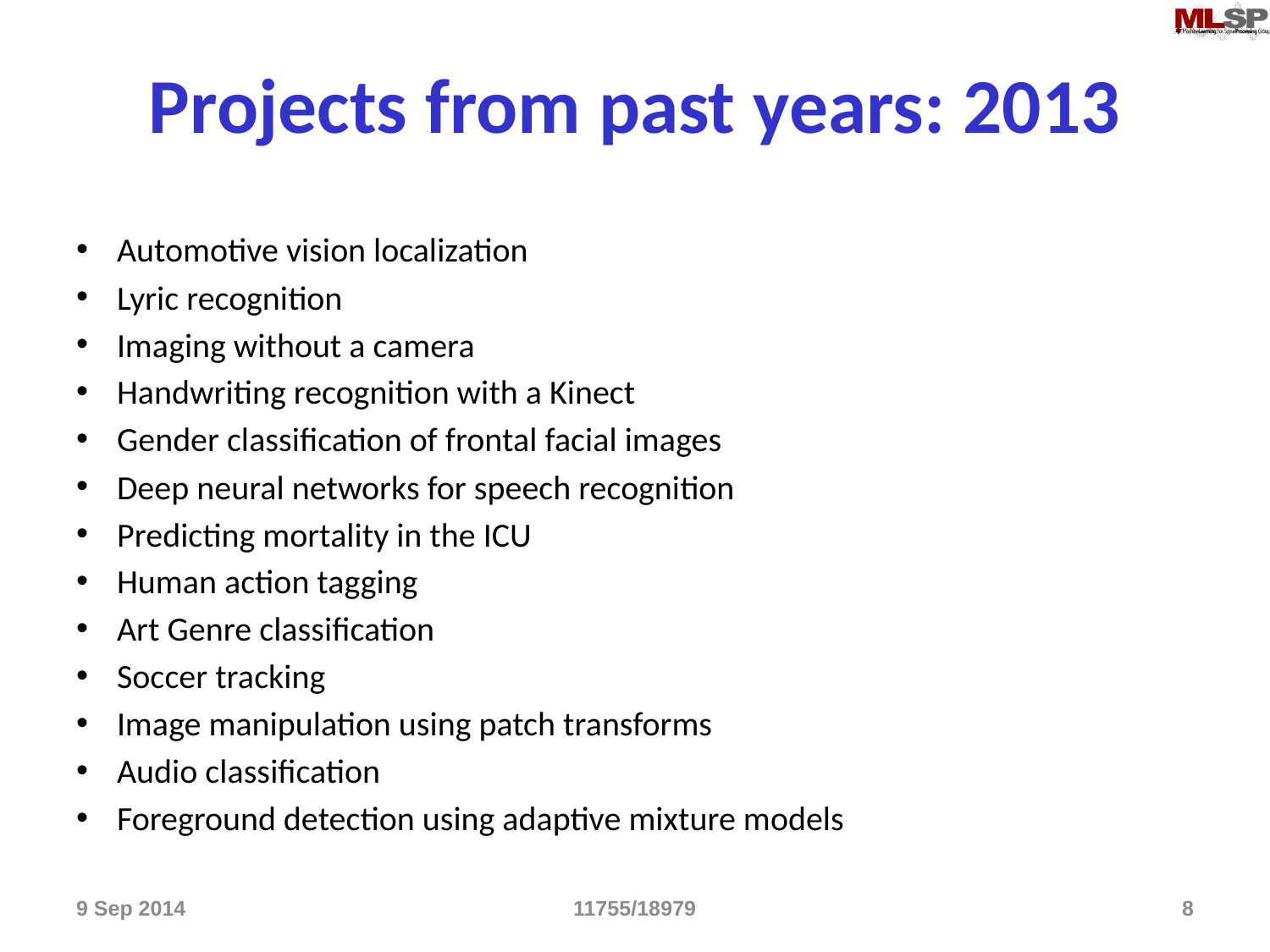

# Projects from past years: 2013
Automotive vision localization
Lyric recognition
Imaging without a camera
Handwriting recognition with a Kinect
Gender classification of frontal facial images
Deep neural networks for speech recognition
Predicting mortality in the ICU
Human action tagging
Art Genre classification
Soccer tracking
Image manipulation using patch transforms
Audio classification
Foreground detection using adaptive mixture models
9 Sep 2014
11755/18979
8